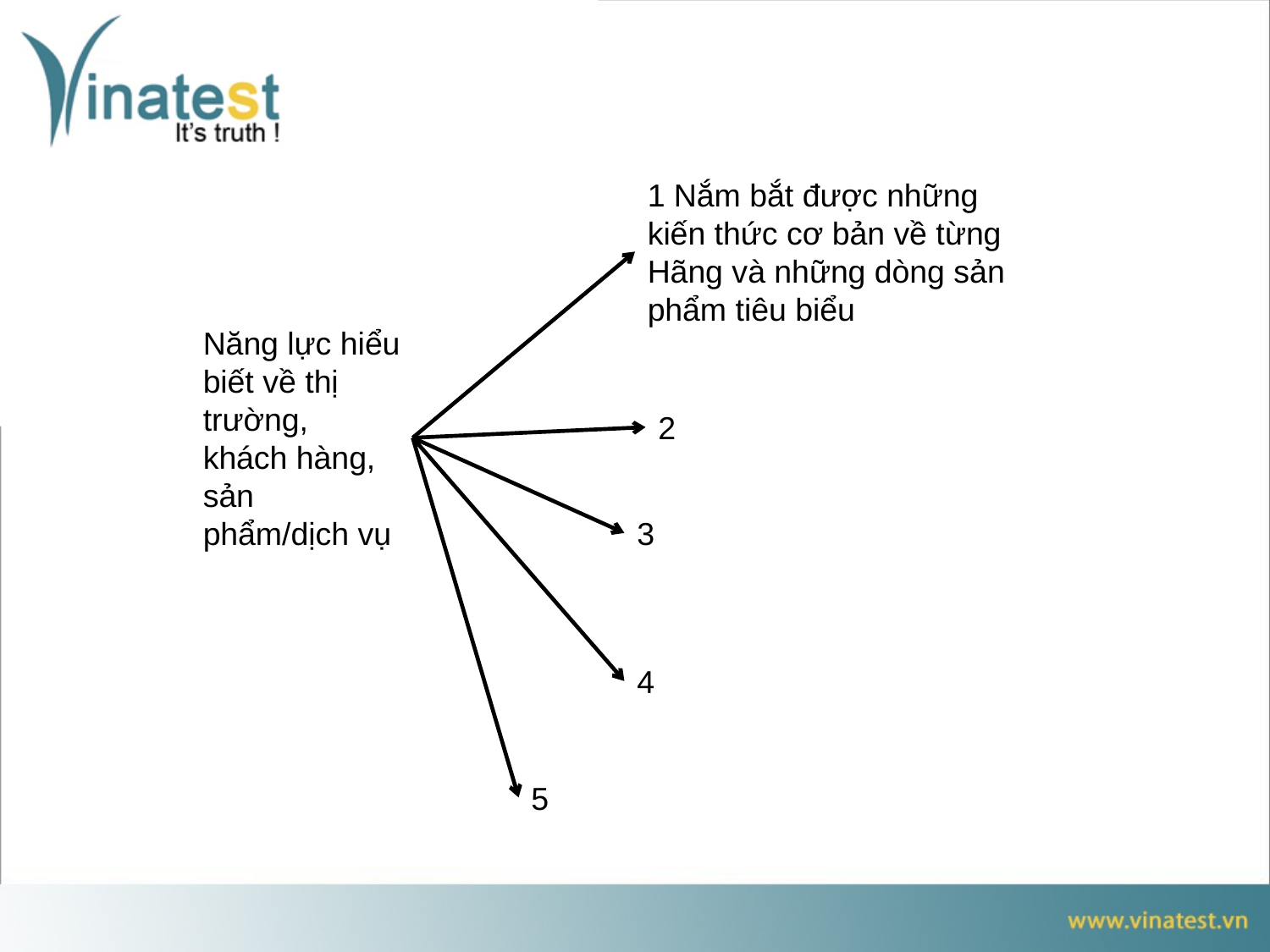

1 Nắm bắt được những kiến thức cơ bản về từng Hãng và những dòng sản phẩm tiêu biểu
Năng lực hiểu biết về thị trường, khách hàng, sản phẩm/dịch vụ
2
3
4
5